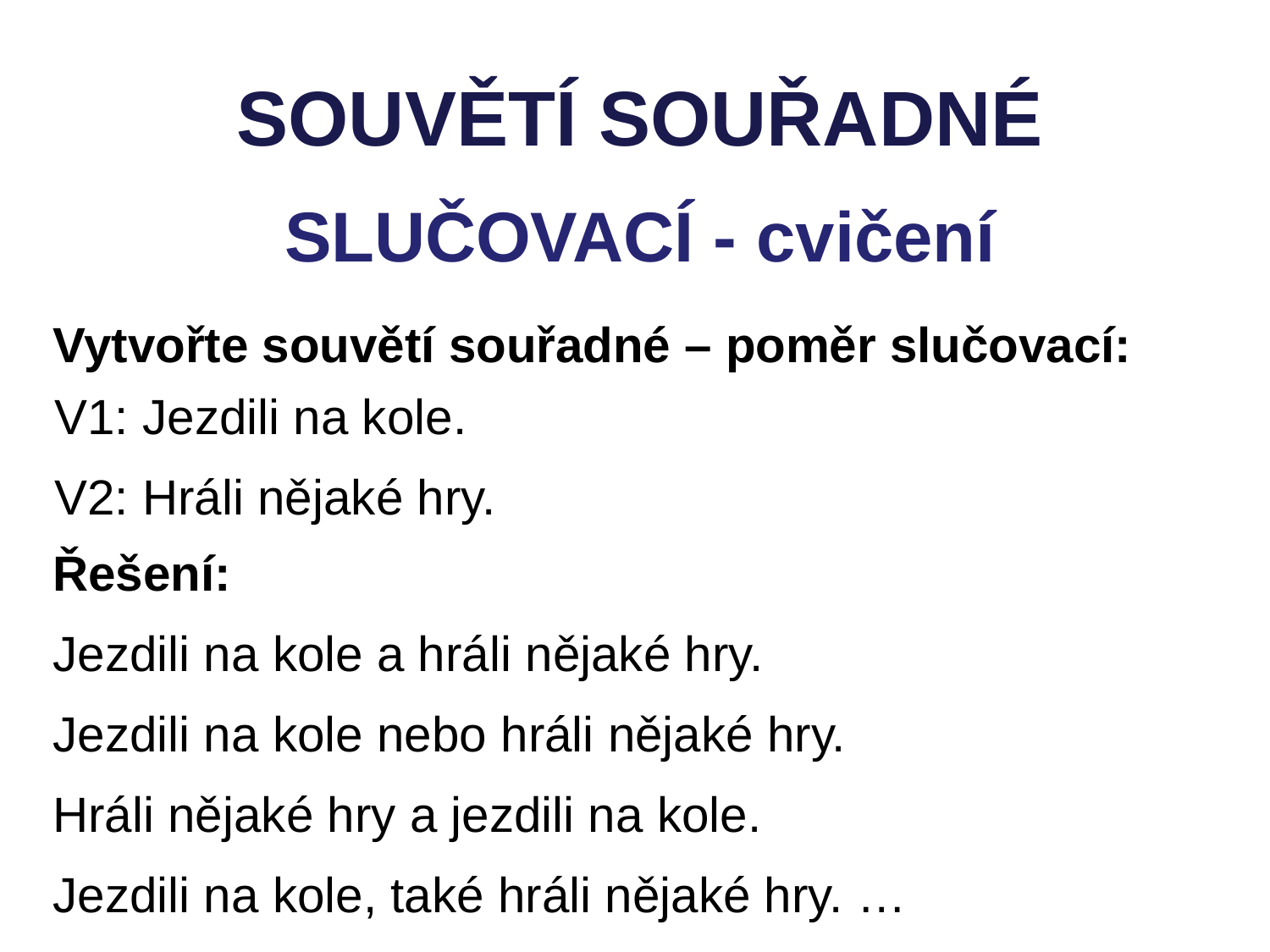

SOUVĚTÍ SOUŘADNÉ
SLUČOVACÍ - cvičení
Vytvořte souvětí souřadné – poměr slučovací:
V1: Jezdili na kole.
V2: Hráli nějaké hry.
Řešení:
Jezdili na kole a hráli nějaké hry.
Jezdili na kole nebo hráli nějaké hry.
Hráli nějaké hry a jezdili na kole.
Jezdili na kole, také hráli nějaké hry. …